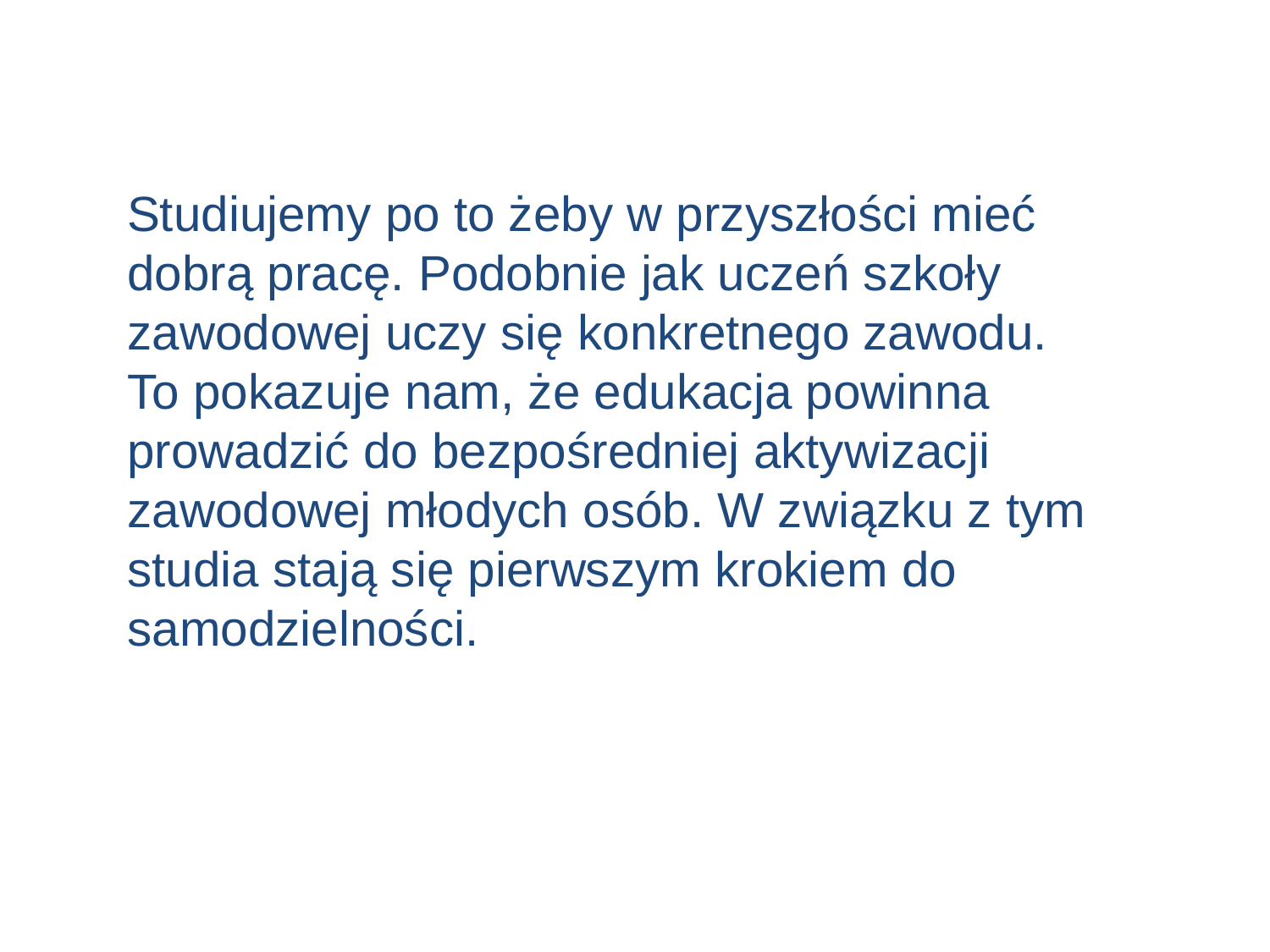

#
Studiujemy po to żeby w przyszłości mieć  dobrą pracę. Podobnie jak uczeń szkoły zawodowej uczy się konkretnego zawodu. To pokazuje nam, że edukacja powinna prowadzić do bezpośredniej aktywizacji zawodowej młodych osób. W związku z tym studia stają się pierwszym krokiem do samodzielności.